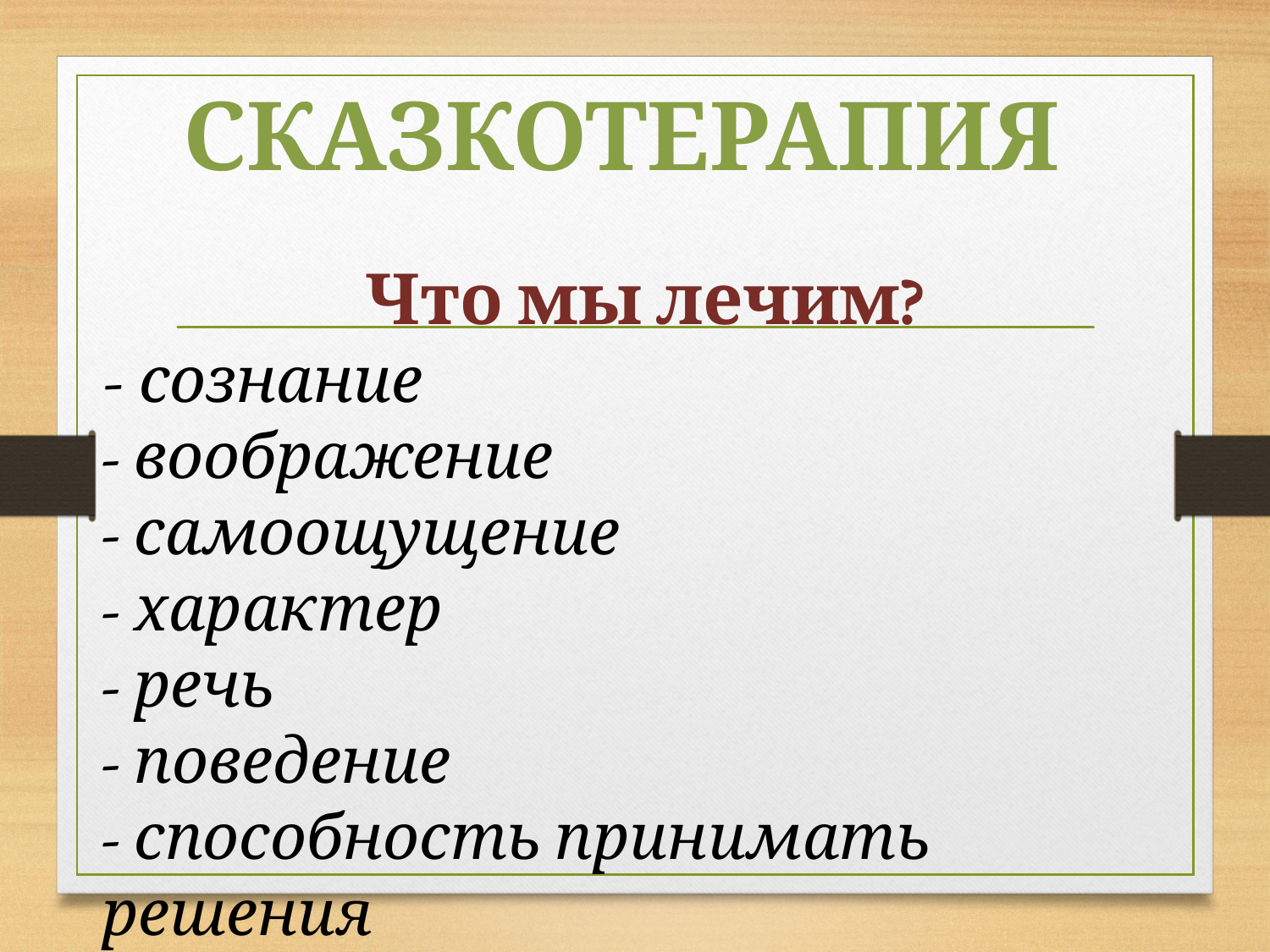

сказкотерапия
Что мы лечим?
- сознание
- воображение
- самоощущение
- характер
- речь
- поведение
- способность принимать решения